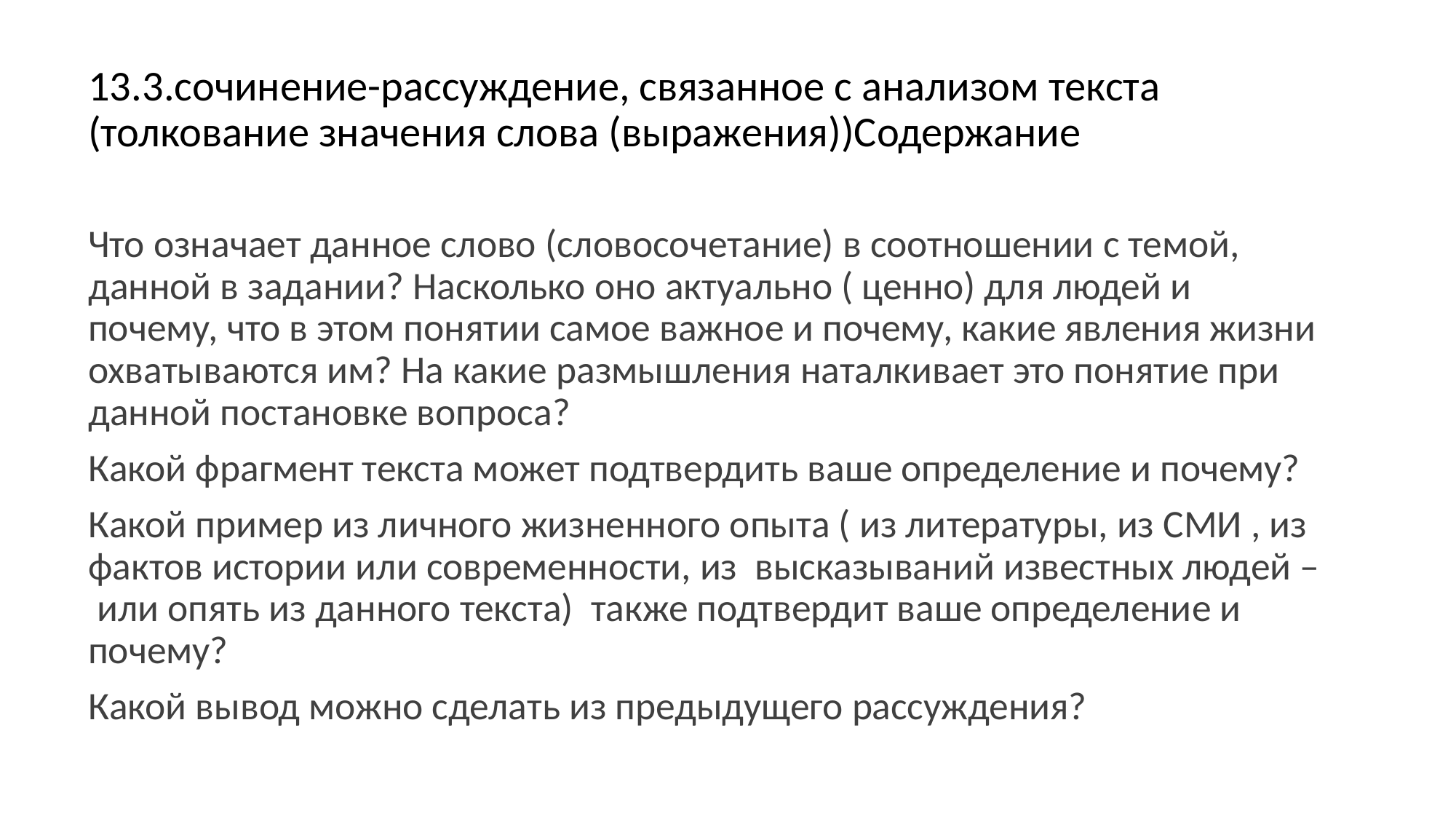

# 13.3.сочинение-рассуждение, связанное с анализом текста (толкование значения слова (выражения))Содержание
Что означает данное слово (словосочетание) в соотношении с темой, данной в задании? Насколько оно актуально ( ценно) для людей и почему, что в этом понятии самое важное и почему, какие явления жизни охватываются им? На какие размышления наталкивает это понятие при данной постановке вопроса?
Какой фрагмент текста может подтвердить ваше определение и почему?
Какой пример из личного жизненного опыта ( из литературы, из СМИ , из фактов истории или современности, из  высказываний известных людей –  или опять из данного текста)  также подтвердит ваше определение и почему?
Какой вывод можно сделать из предыдущего рассуждения?